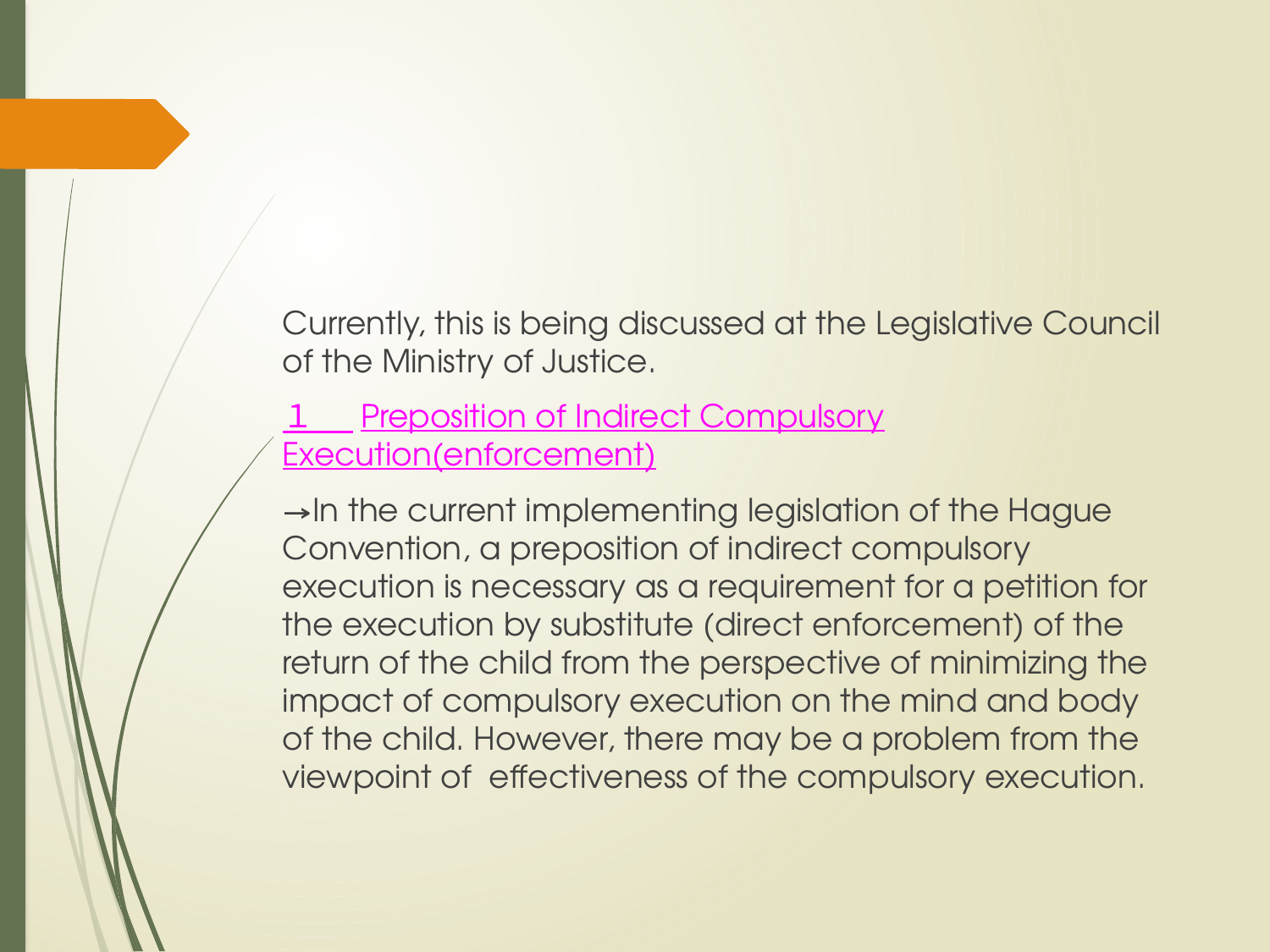

#
Currently, this is being discussed at the Legislative Council of the Ministry of Justice.
１　 Preposition of Indirect Compulsory Execution(enforcement)
→In the current implementing legislation of the Hague Convention, a preposition of indirect compulsory execution is necessary as a requirement for a petition for the execution by substitute (direct enforcement) of the return of the child from the perspective of minimizing the impact of compulsory execution on the mind and body of the child. However, there may be a problem from the viewpoint of  effectiveness of the compulsory execution.